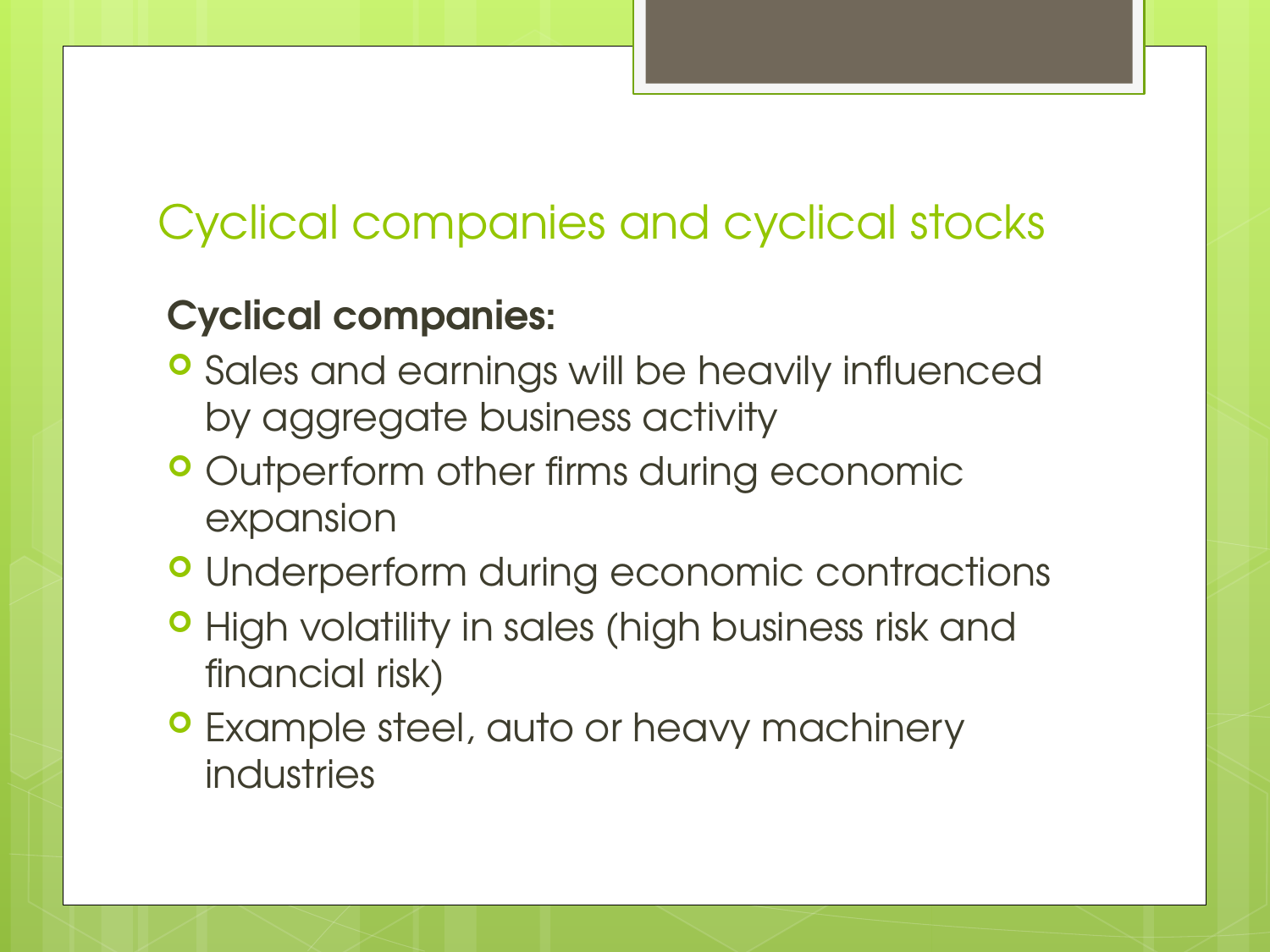

# Cyclical companies and cyclical stocks
Cyclical companies:
Sales and earnings will be heavily influenced by aggregate business activity
Outperform other firms during economic expansion
Underperform during economic contractions
High volatility in sales (high business risk and financial risk)
Example steel, auto or heavy machinery industries